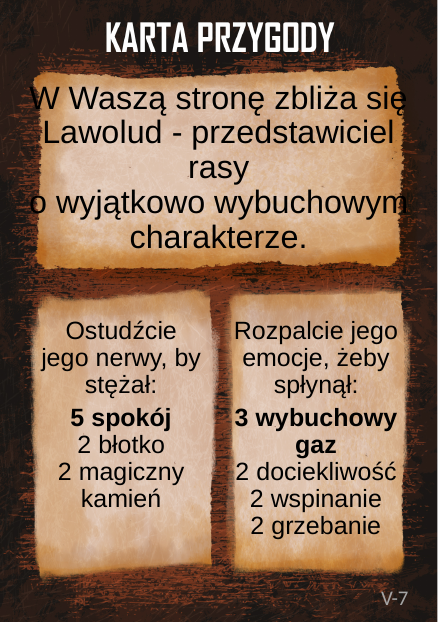

# W Waszą stronę zbliża się Lawolud - przedstawiciel rasy o wyjątkowo wybuchowym charakterze.
Ostudźcie jego nerwy, by stężał:
5 spokój
2 błotko
2 magiczny kamień
Rozpalcie jego emocje, żeby spłynął:
3 wybuchowy gaz
2 dociekliwość
2 wspinanie
2 grzebanie
V-7